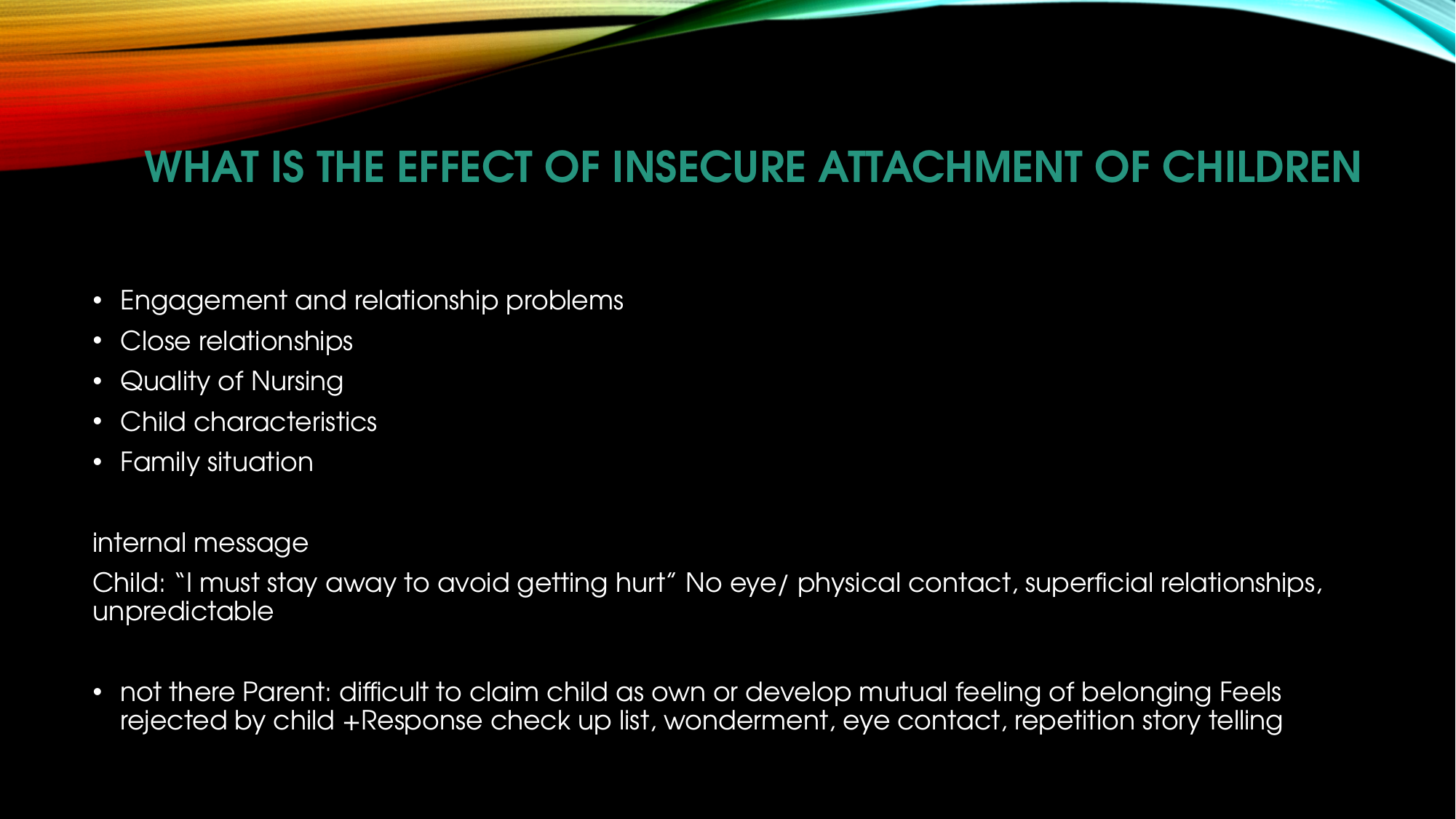

# What is the effect of insecure attachment of children
Engagement and relationship problems
Close relationships
Quality of Nursing
Child characteristics
Family situation

internal message
Child: “I must stay away to avoid getting hurt” No eye/ physical contact, superficial relationships, unpredictable

not there Parent: difficult to claim child as own or develop mutual feeling of belonging Feels rejected by child +Response check up list, wonderment, eye contact, repetition story telling